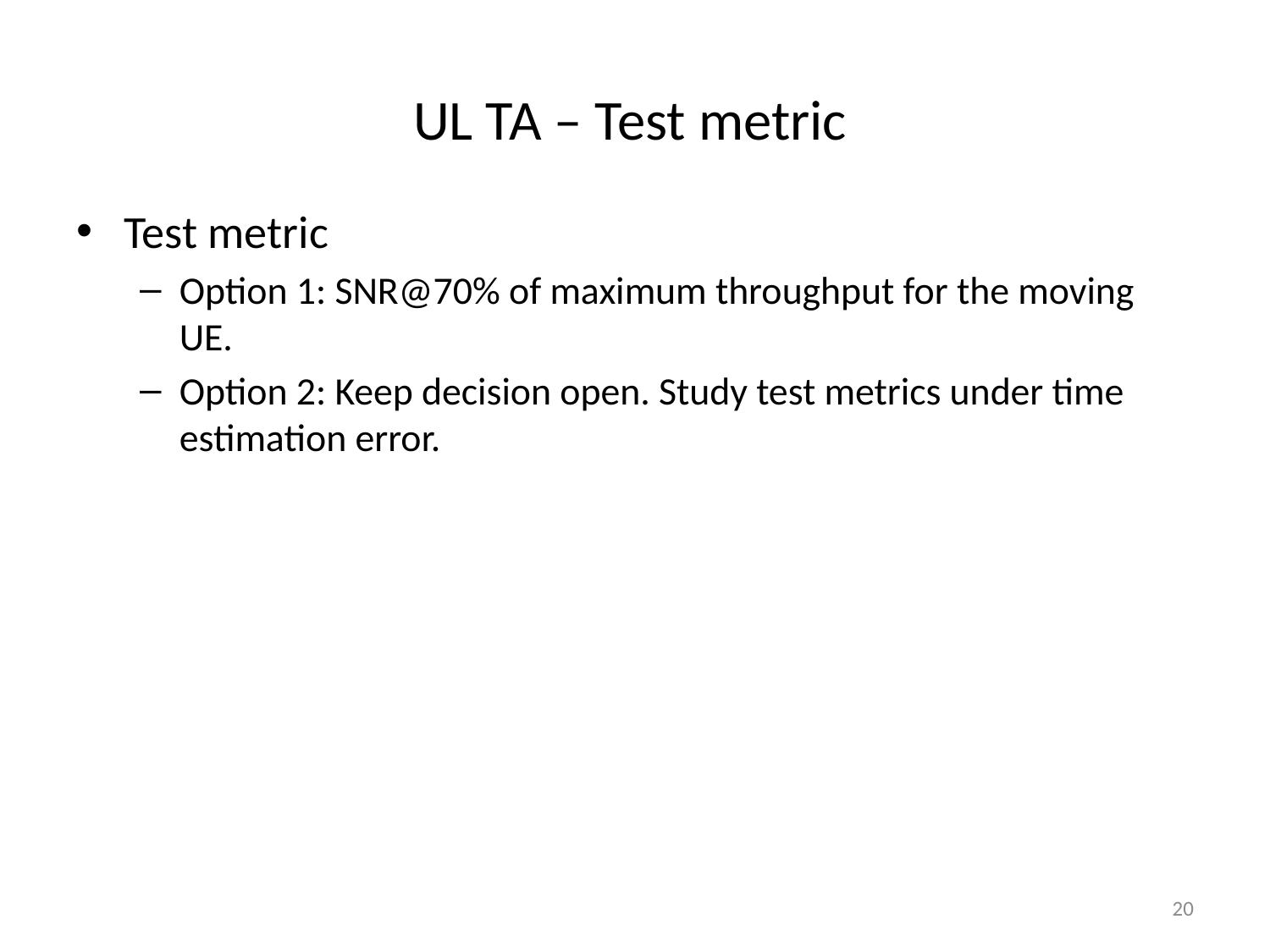

# UL TA – Test metric
Test metric
Option 1: SNR@70% of maximum throughput for the moving UE.
Option 2: Keep decision open. Study test metrics under time estimation error.

20